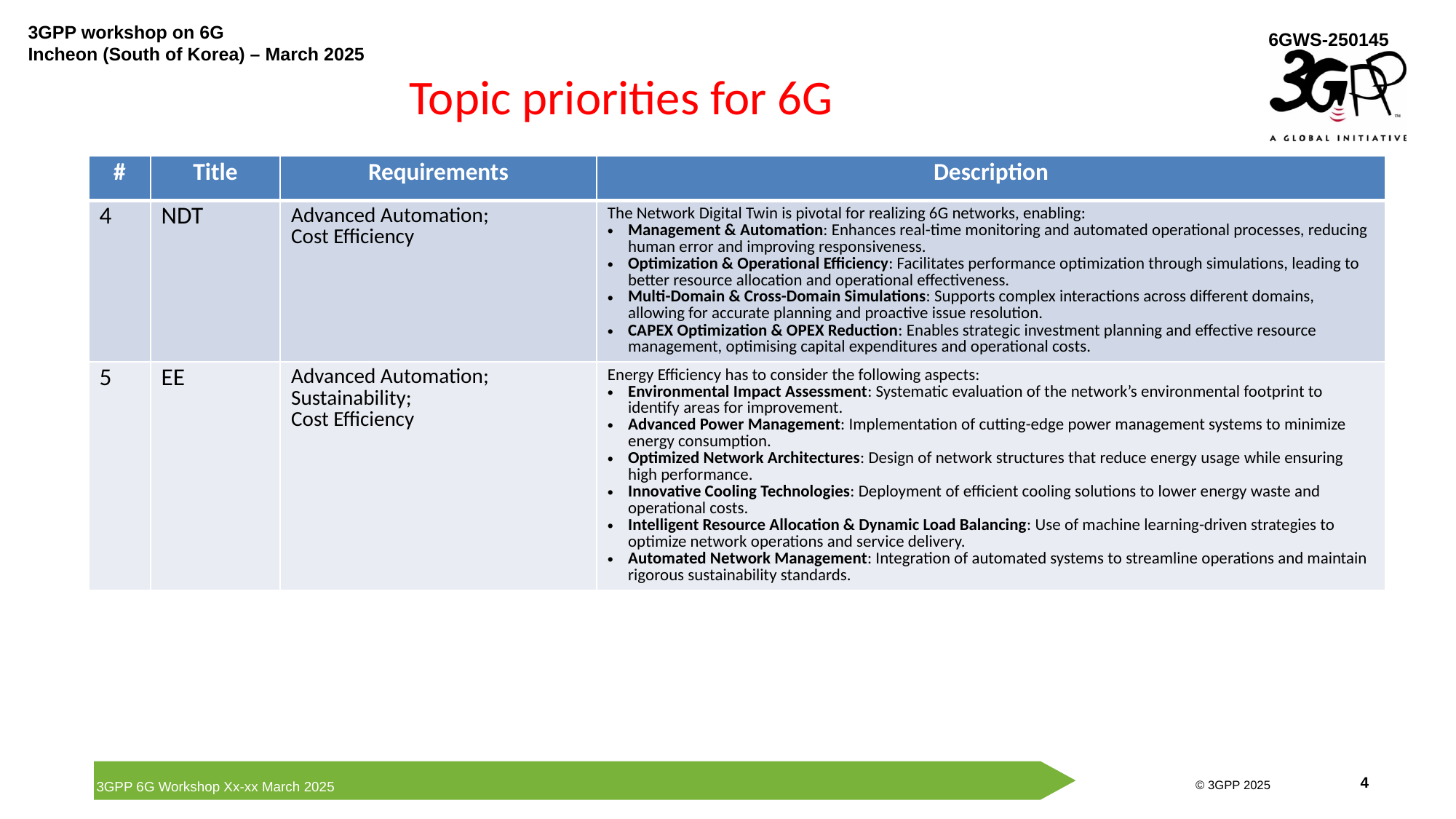

# Topic priorities for 6G
| # | Title | Requirements | Description |
| --- | --- | --- | --- |
| 4 | NDT | Advanced Automation; Cost Efficiency | The Network Digital Twin is pivotal for realizing 6G networks, enabling: Management & Automation: Enhances real-time monitoring and automated operational processes, reducing human error and improving responsiveness. Optimization & Operational Efficiency: Facilitates performance optimization through simulations, leading to better resource allocation and operational effectiveness. Multi-Domain & Cross-Domain Simulations: Supports complex interactions across different domains, allowing for accurate planning and proactive issue resolution. CAPEX Optimization & OPEX Reduction: Enables strategic investment planning and effective resource management, optimising capital expenditures and operational costs. |
| 5 | EE | Advanced Automation; Sustainability; Cost Efficiency | Energy Efficiency has to consider the following aspects: Environmental Impact Assessment: Systematic evaluation of the network’s environmental footprint to identify areas for improvement. Advanced Power Management: Implementation of cutting-edge power management systems to minimize energy consumption. Optimized Network Architectures: Design of network structures that reduce energy usage while ensuring high performance. Innovative Cooling Technologies: Deployment of efficient cooling solutions to lower energy waste and operational costs. Intelligent Resource Allocation & Dynamic Load Balancing: Use of machine learning-driven strategies to optimize network operations and service delivery. Automated Network Management: Integration of automated systems to streamline operations and maintain rigorous sustainability standards. |